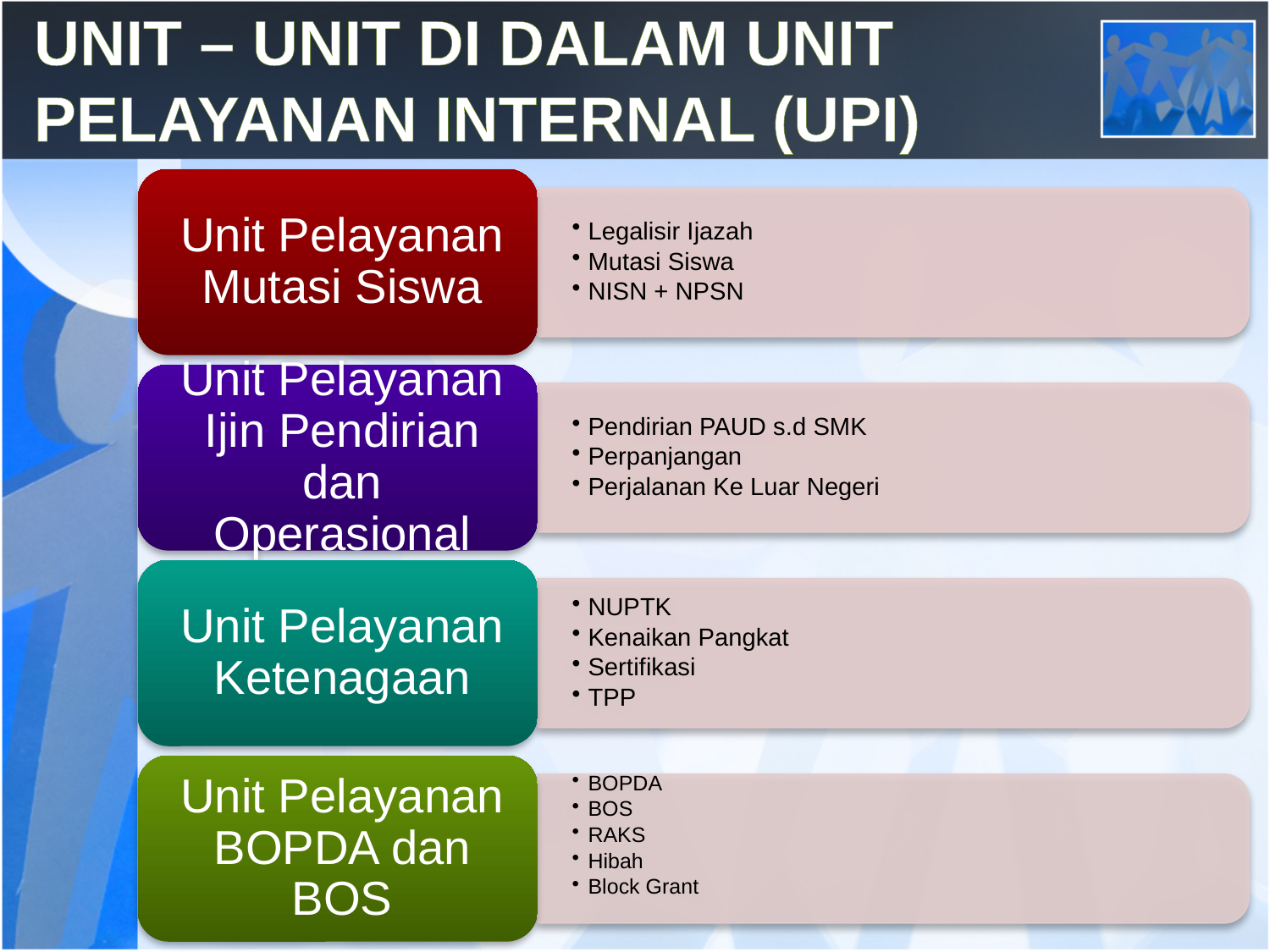

# UNIT – UNIT DI DALAM UNIT PELAYANAN INTERNAL (UPI)
Legalisir Ijazah
Mutasi Siswa
NISN + NPSN
Unit Pelayanan Mutasi Siswa
Pendirian PAUD s.d SMK
Perpanjangan
Perjalanan Ke Luar Negeri
Unit Pelayanan Ijin Pendirian dan Operasional
NUPTK
Kenaikan Pangkat
Sertifikasi
TPP
Unit Pelayanan Ketenagaan
BOPDA
BOS
RAKS
Hibah
Block Grant

Unit Pelayanan BOPDA dan BOS